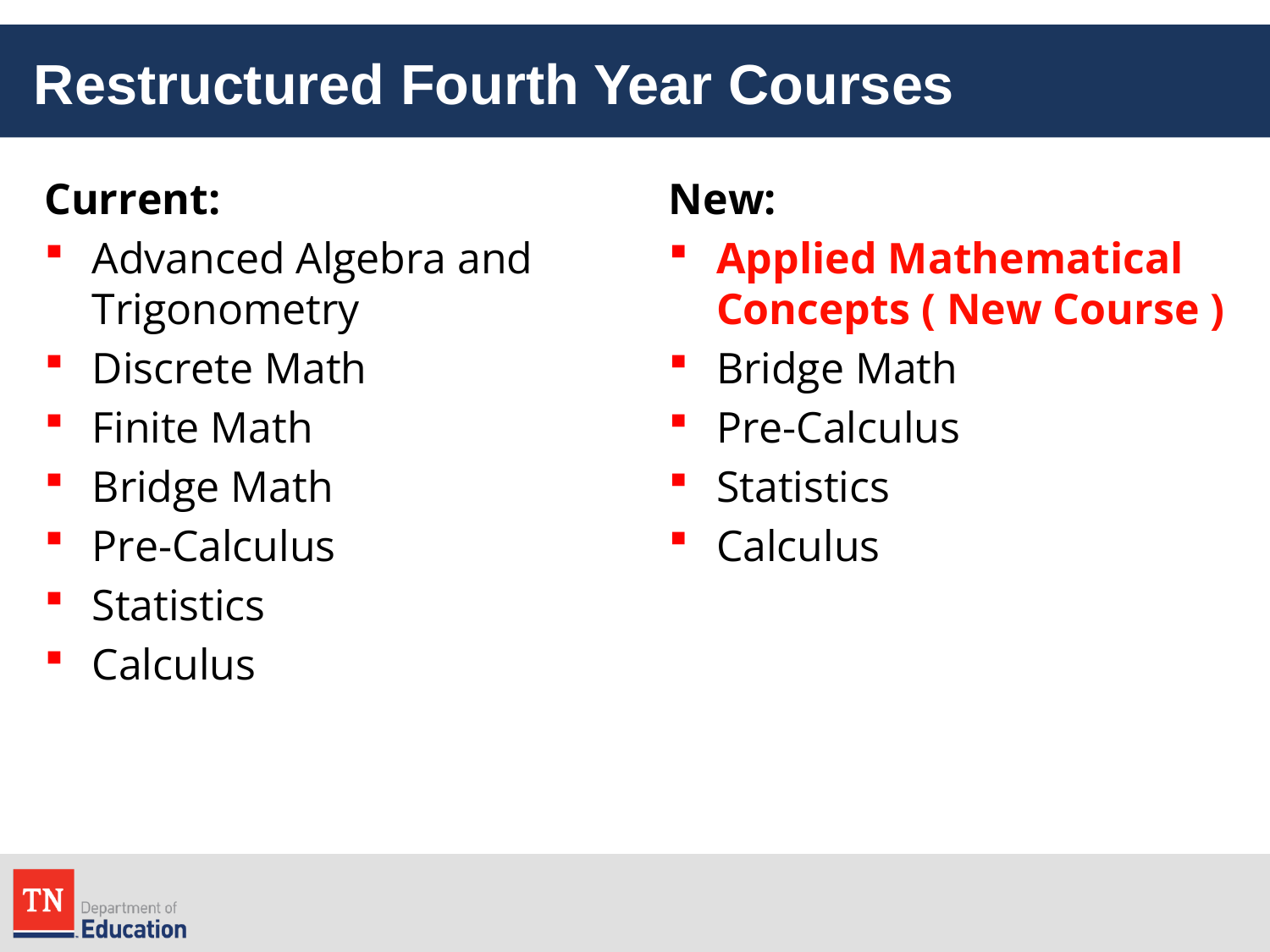

# Restructured Fourth Year Courses
Current:
Advanced Algebra and Trigonometry
Discrete Math
Finite Math
Bridge Math
Pre-Calculus
Statistics
Calculus

New:
Applied Mathematical Concepts ( New Course )
Bridge Math
Pre-Calculus
Statistics
Calculus